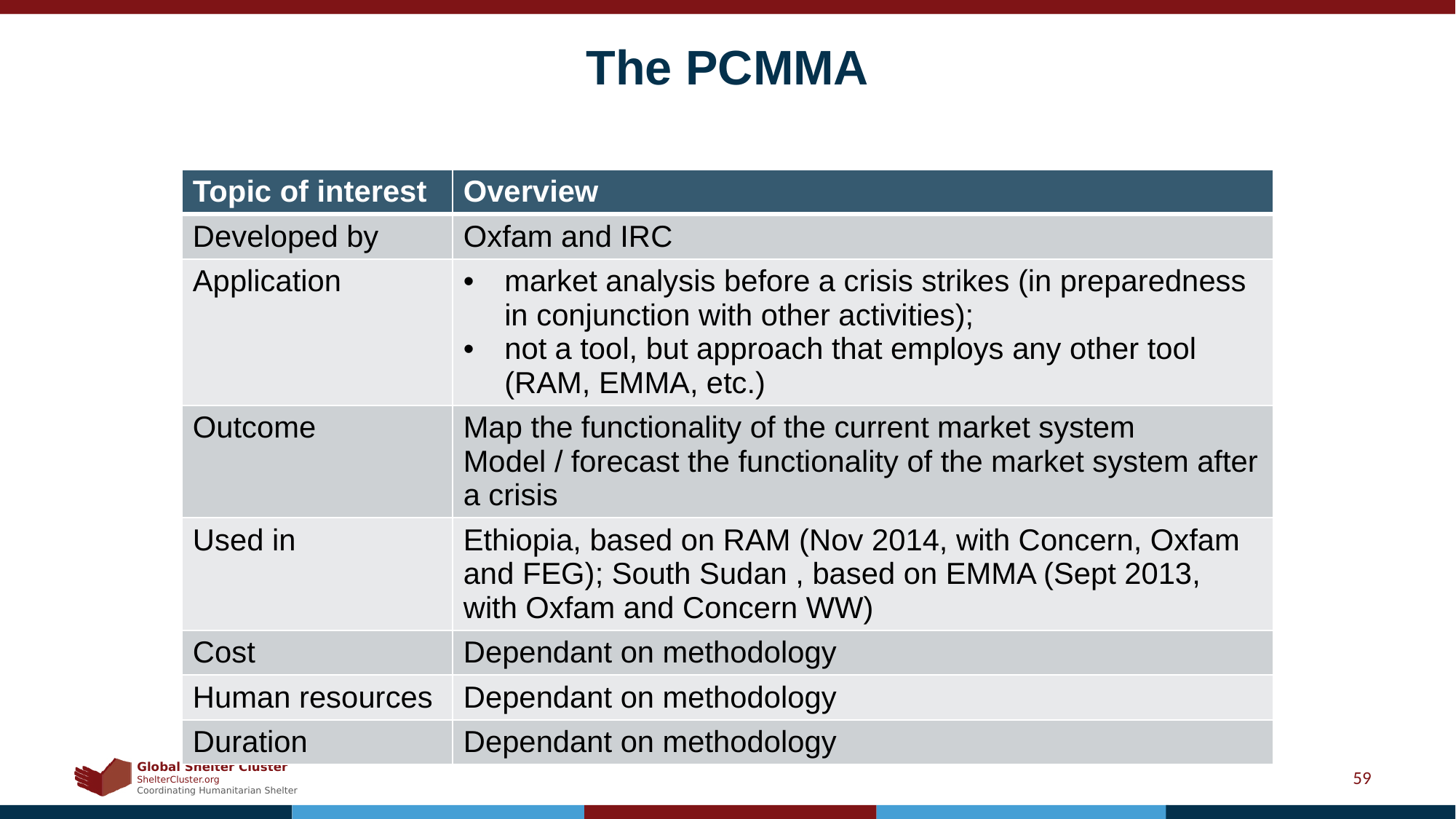

# The PCMMA
| Topic of interest | Overview |
| --- | --- |
| Developed by | Oxfam and IRC |
| Application | market analysis before a crisis strikes (in preparedness in conjunction with other activities); not a tool, but approach that employs any other tool (RAM, EMMA, etc.) |
| Outcome | Map the functionality of the current market system Model / forecast the functionality of the market system after a crisis |
| Used in | Ethiopia, based on RAM (Nov 2014, with Concern, Oxfam and FEG); South Sudan , based on EMMA (Sept 2013, with Oxfam and Concern WW) |
| Cost | Dependant on methodology |
| Human resources | Dependant on methodology |
| Duration | Dependant on methodology |

59